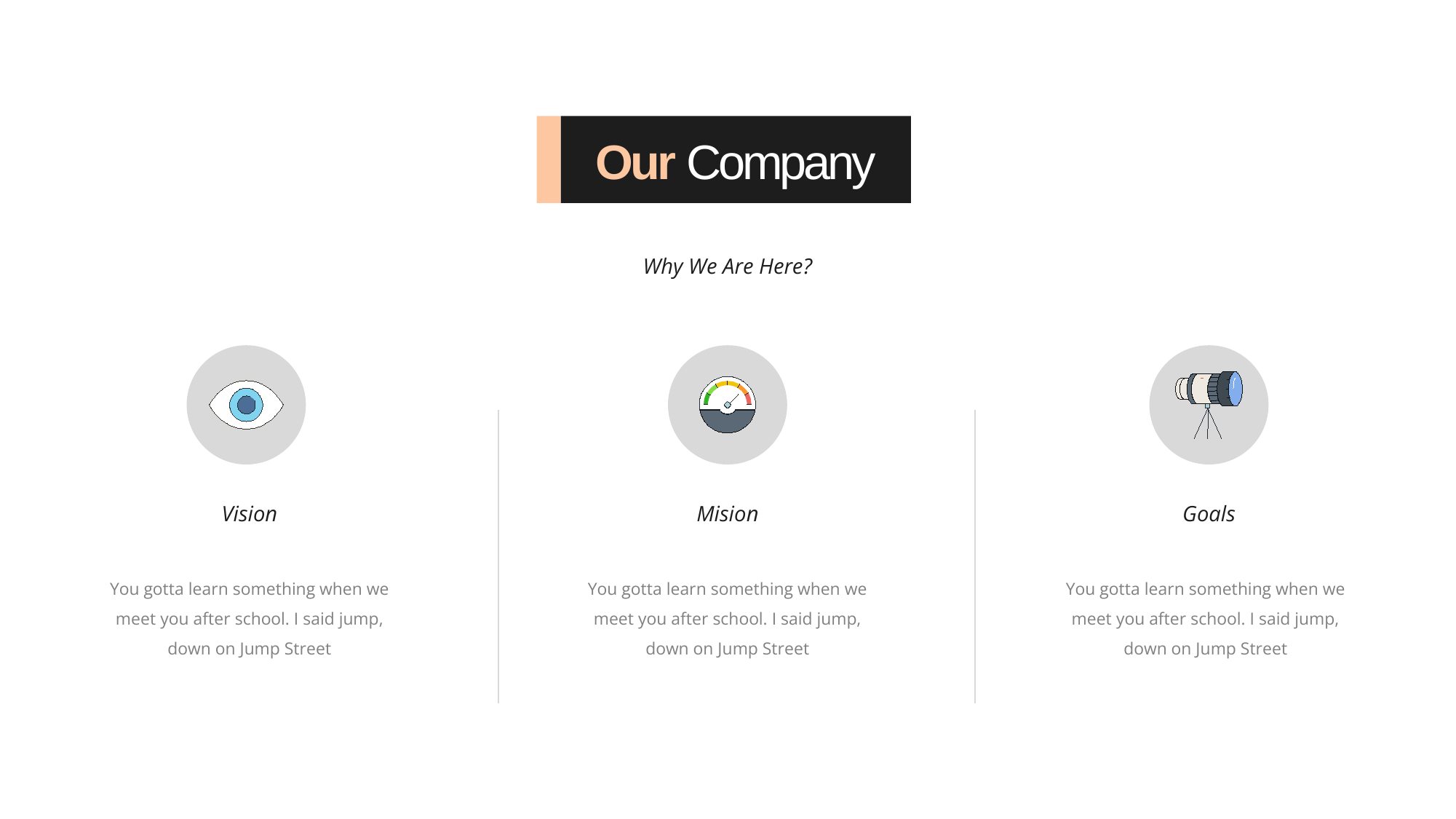

Our Company
Why We Are Here?

Vision
Mision
Goals
You gotta learn something when we meet you after school. I said jump, down on Jump Street
You gotta learn something when we meet you after school. I said jump, down on Jump Street
You gotta learn something when we meet you after school. I said jump, down on Jump Street